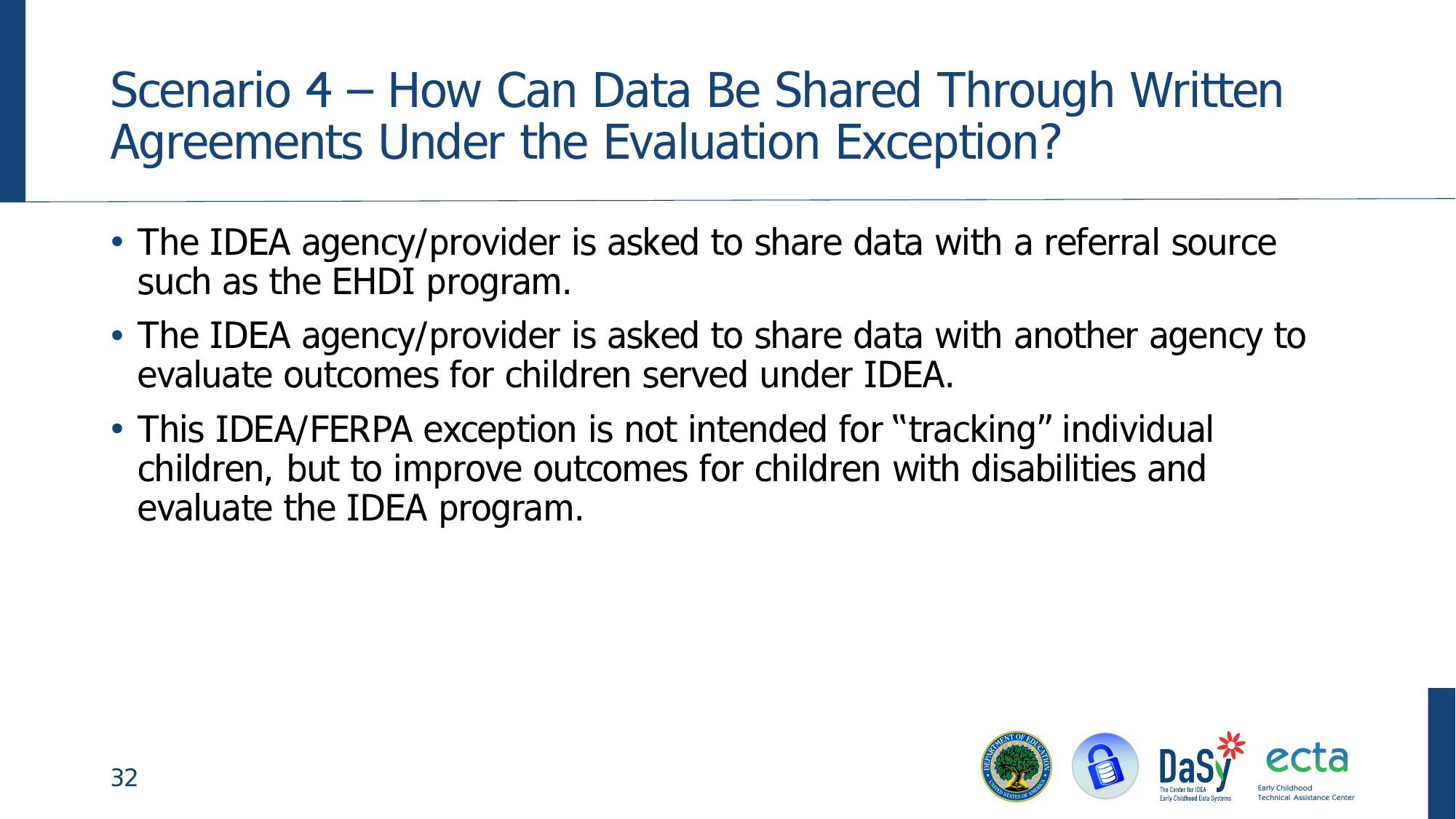

# Scenario 4 – How Can Data Be Shared Through Written Agreements Under the Evaluation Exception?
The IDEA agency/provider is asked to share data with a referral source such as the EHDI program.
The IDEA agency/provider is asked to share data with another agency to evaluate outcomes for children served under IDEA.
This IDEA/FERPA exception is not intended for “tracking” individual children, but to improve outcomes for children with disabilities and evaluate the IDEA program.